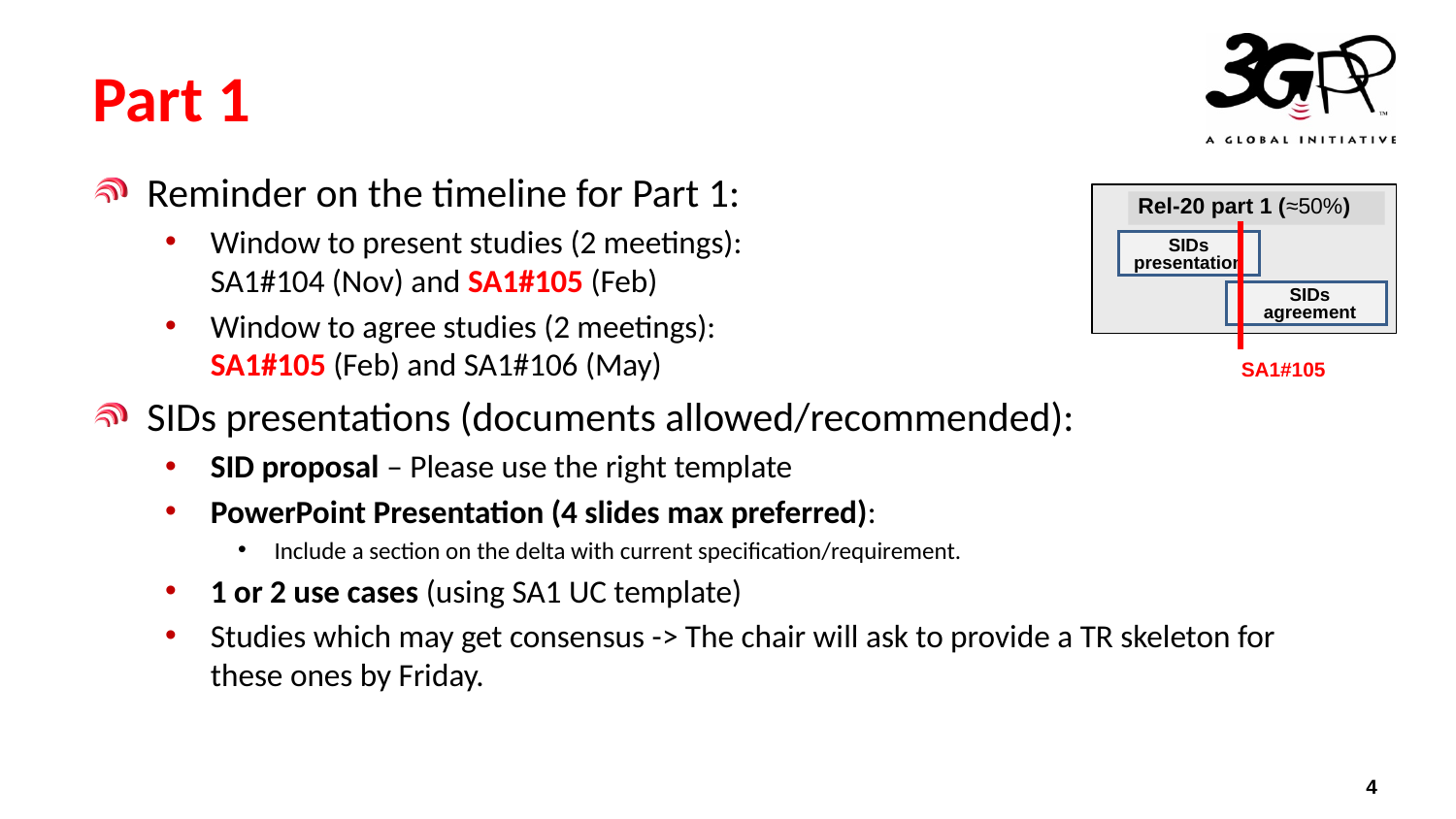

# Part 1
Reminder on the timeline for Part 1:
Window to present studies (2 meetings):
SA1#104 (Nov) and SA1#105 (Feb)
Window to agree studies (2 meetings):
SA1#105 (Feb) and SA1#106 (May)
SIDs presentations (documents allowed/recommended):
SID proposal – Please use the right template
PowerPoint Presentation (4 slides max preferred):
Include a section on the delta with current specification/requirement.
1 or 2 use cases (using SA1 UC template)
Studies which may get consensus -> The chair will ask to provide a TR skeleton for these ones by Friday.
Rel-20 part 1 (≈50%)

SIDs
presentation

SIDs
agreement

SA1#105